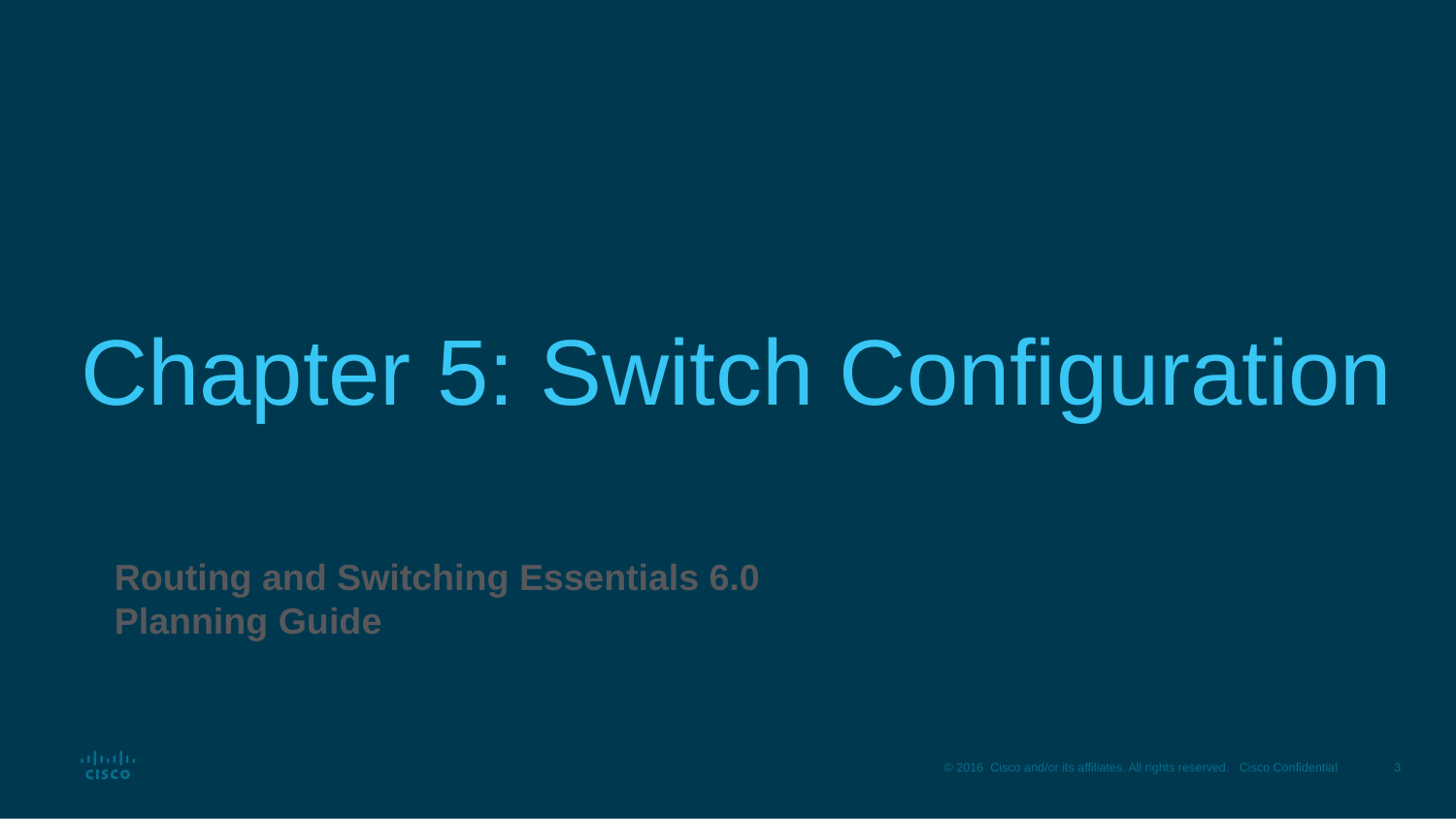

# Chapter 5: Switch Configuration
Routing and Switching Essentials 6.0 Planning Guide